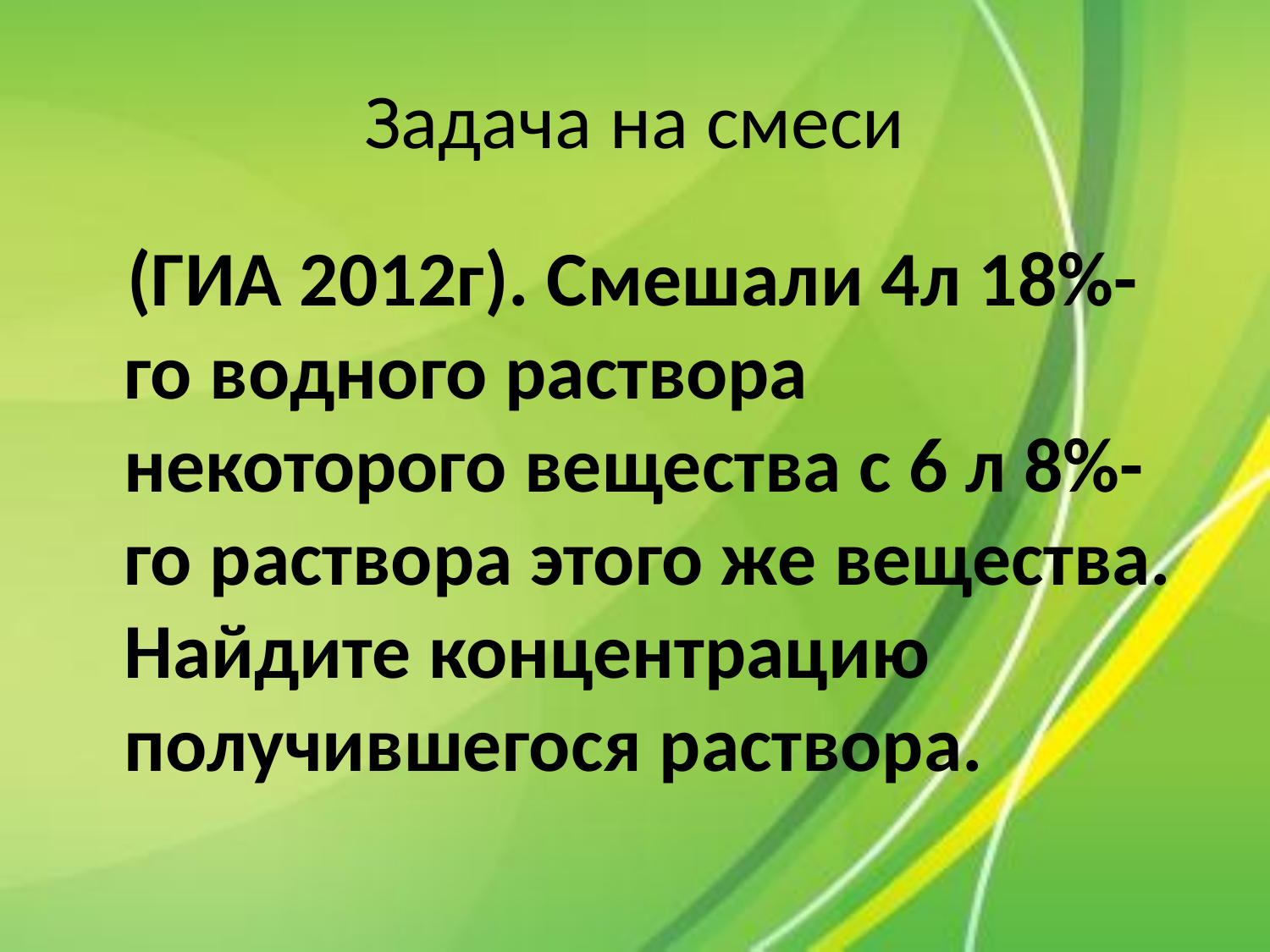

# Задача на смеси
    (ГИА 2012г). Смешали 4л 18%-го водного раствора некоторого вещества с 6 л 8%-го раствора этого же вещества. Найдите концентрацию получившегося раствора.